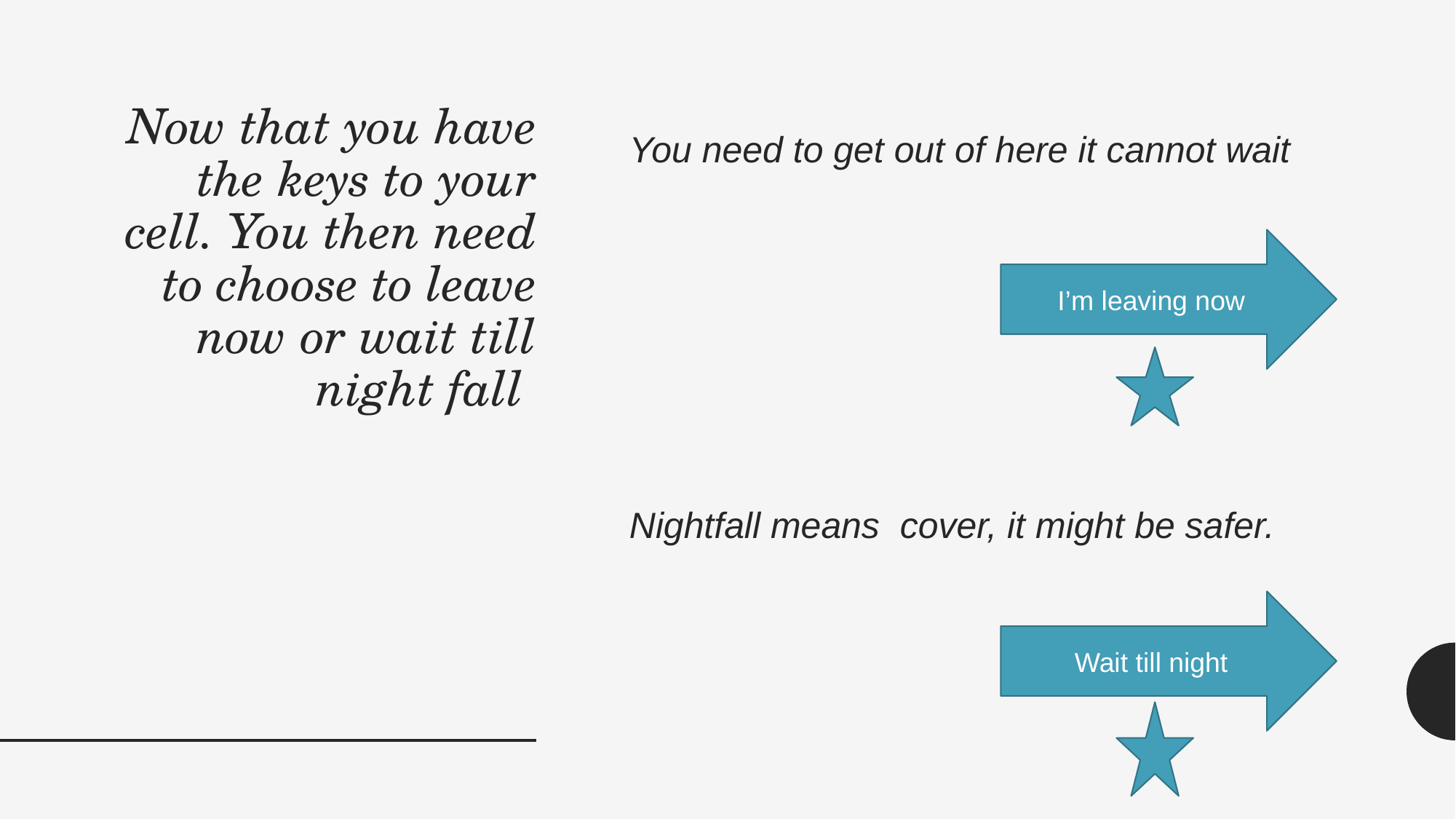

You need to get out of here it cannot wait
# Now that you have the keys to your cell. You then need to choose to leave now or wait till night fall

I’m leaving now

Nightfall means  cover, it might be safer.

Wait till night